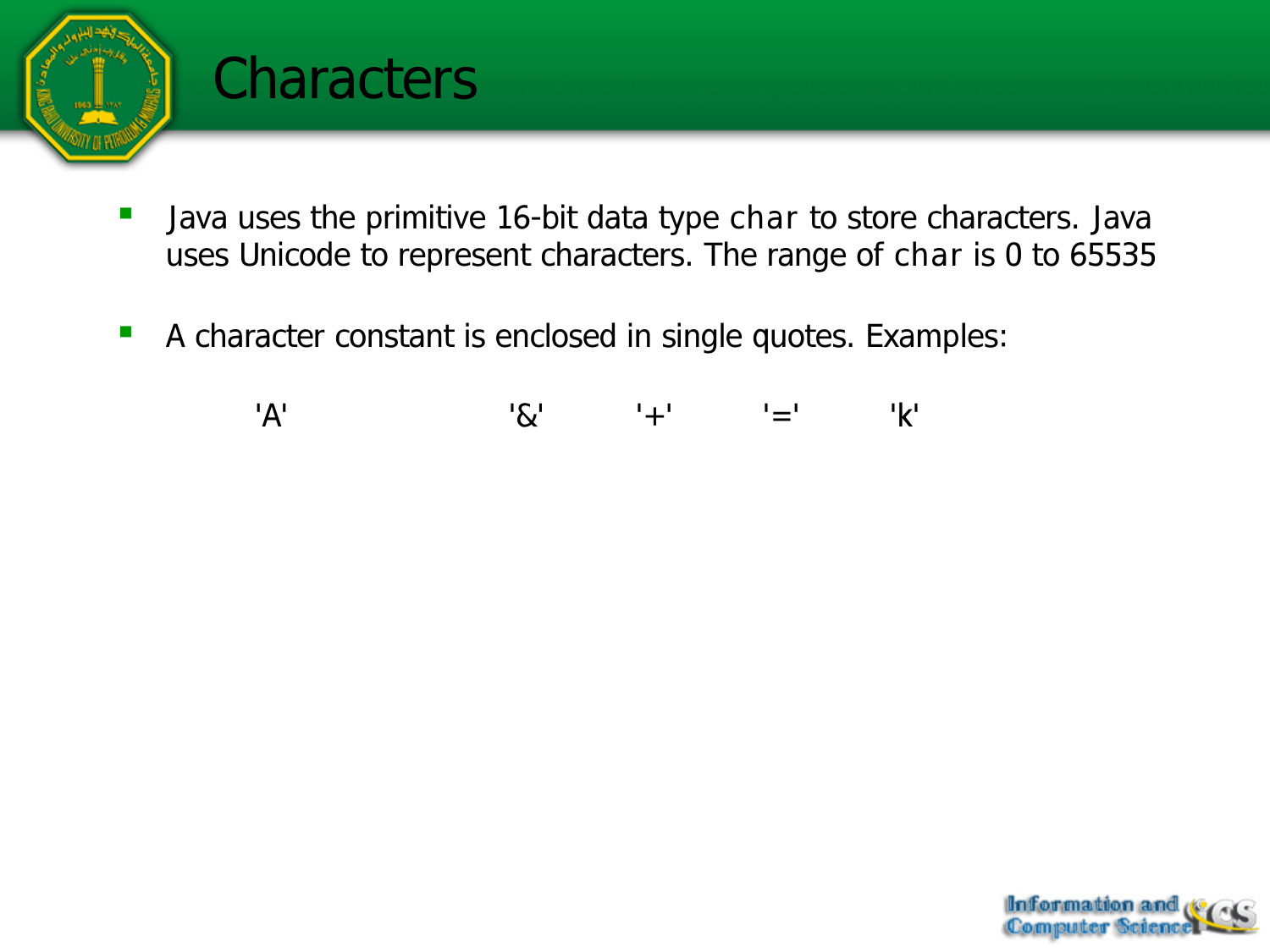

# Characters
Java uses the primitive 16-bit data type char to store characters. Java uses Unicode to represent characters. The range of char is 0 to 65535
A character constant is enclosed in single quotes. Examples:
	 'A' 		 '&' 	 '+' 	 '=' 	 'k'